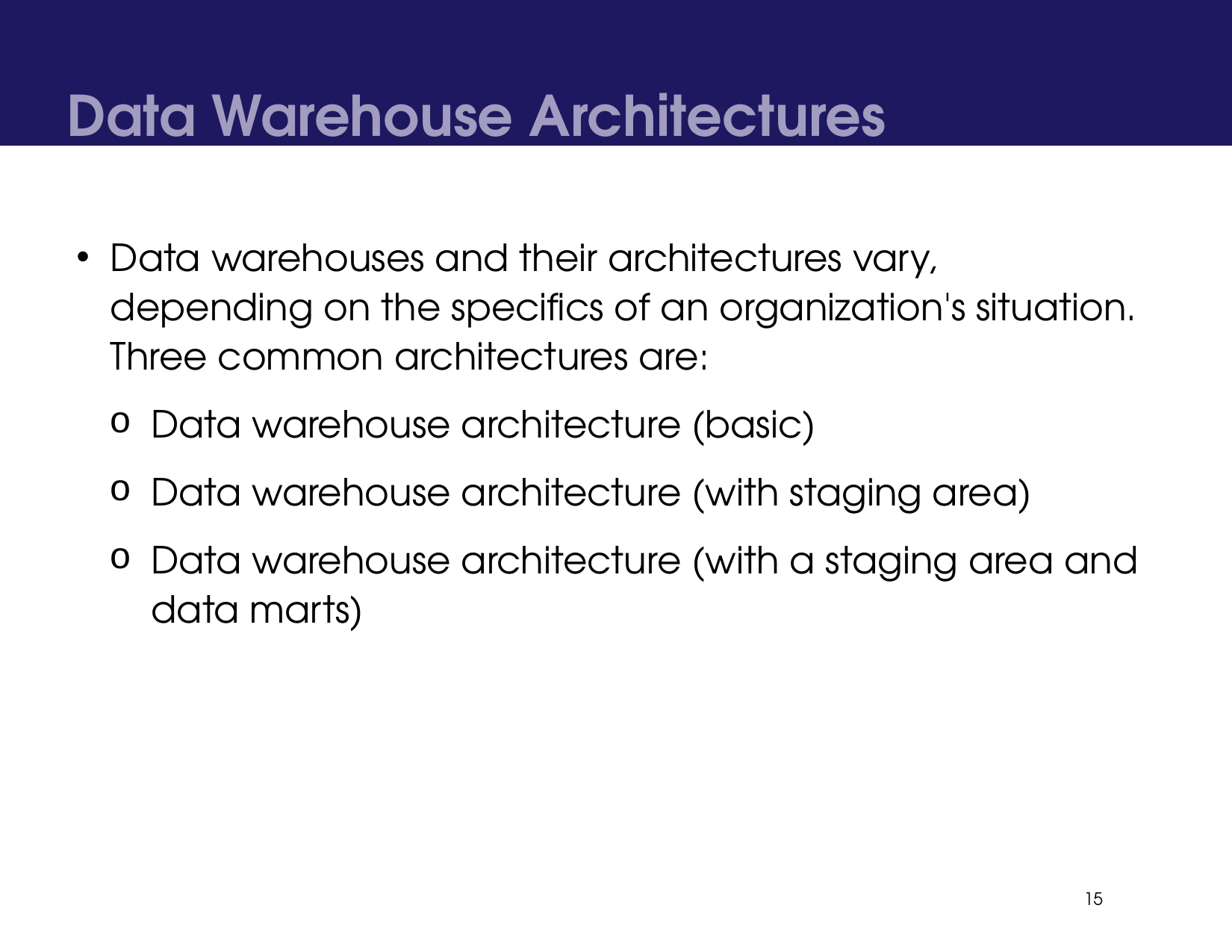

# Data Warehouse Architectures
Data warehouses and their architectures vary, depending on the specifics of an organization's situation. Three common architectures are:
Data warehouse architecture (basic)
Data warehouse architecture (with staging area)
Data warehouse architecture (with a staging area and data marts)
15